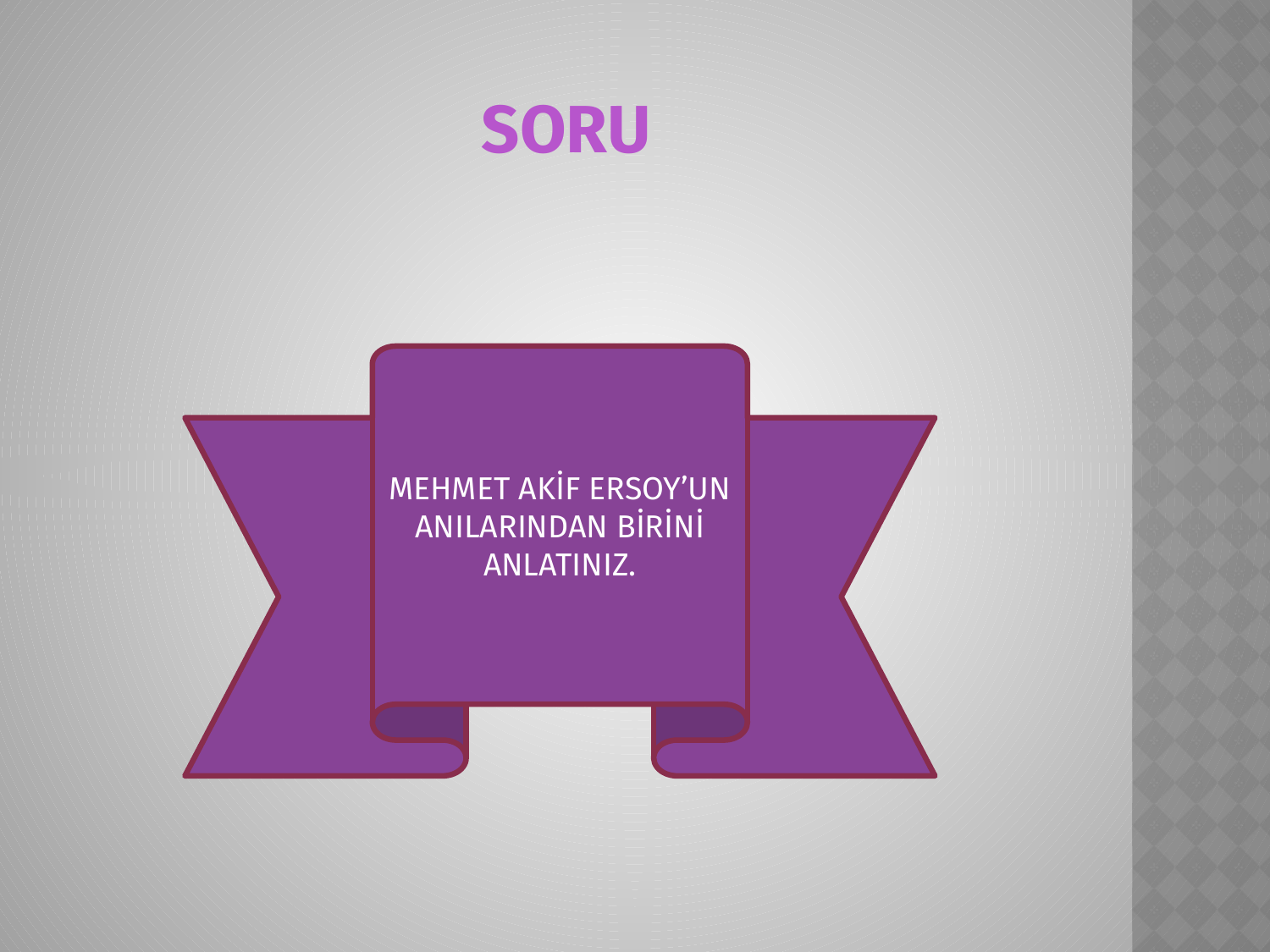

# SORU

MEHMET AKİF ERSOY’UN ANILARINDAN BİRİNİ ANLATINIZ.